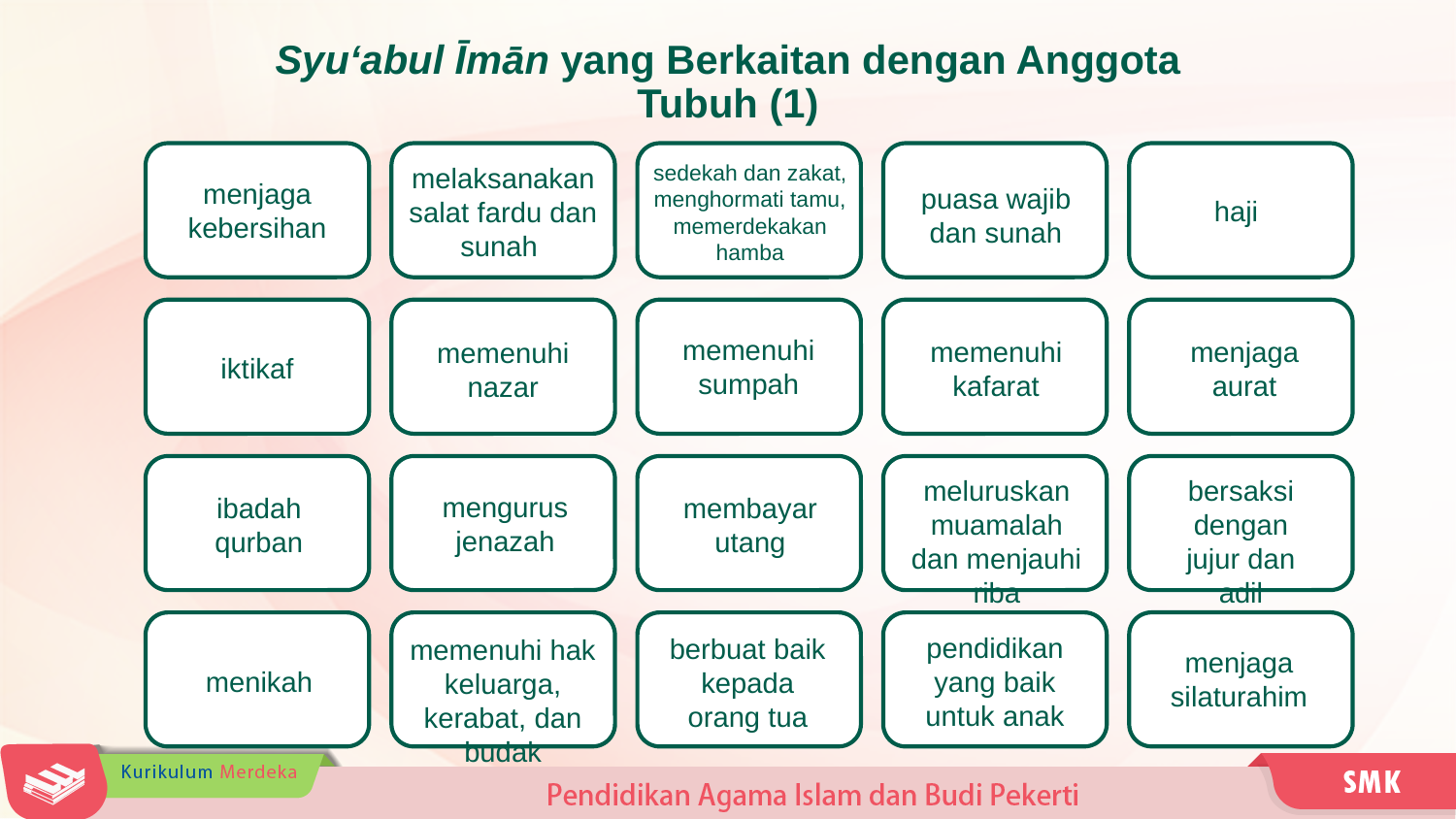

Syu‘abul Īmān yang Berkaitan dengan Anggota Tubuh (1)

menjaga kebersihan

melaksanakan salat fardu dan sunah

sedekah dan zakat, menghormati tamu, memerdekakan hamba

puasa wajib dan sunah

haji

iktikaf

memenuhi kafarat

menjaga aurat

memenuhi nazar

memenuhi sumpah

ibadah qurban

mengurus jenazah

membayar utang

meluruskan muamalah dan menjauhi riba

bersaksi dengan jujur dan adil

menjaga silaturahim

menikah

memenuhi hak keluarga, kerabat, dan budak

berbuat baik kepada orang tua

pendidikan yang baik untuk anak